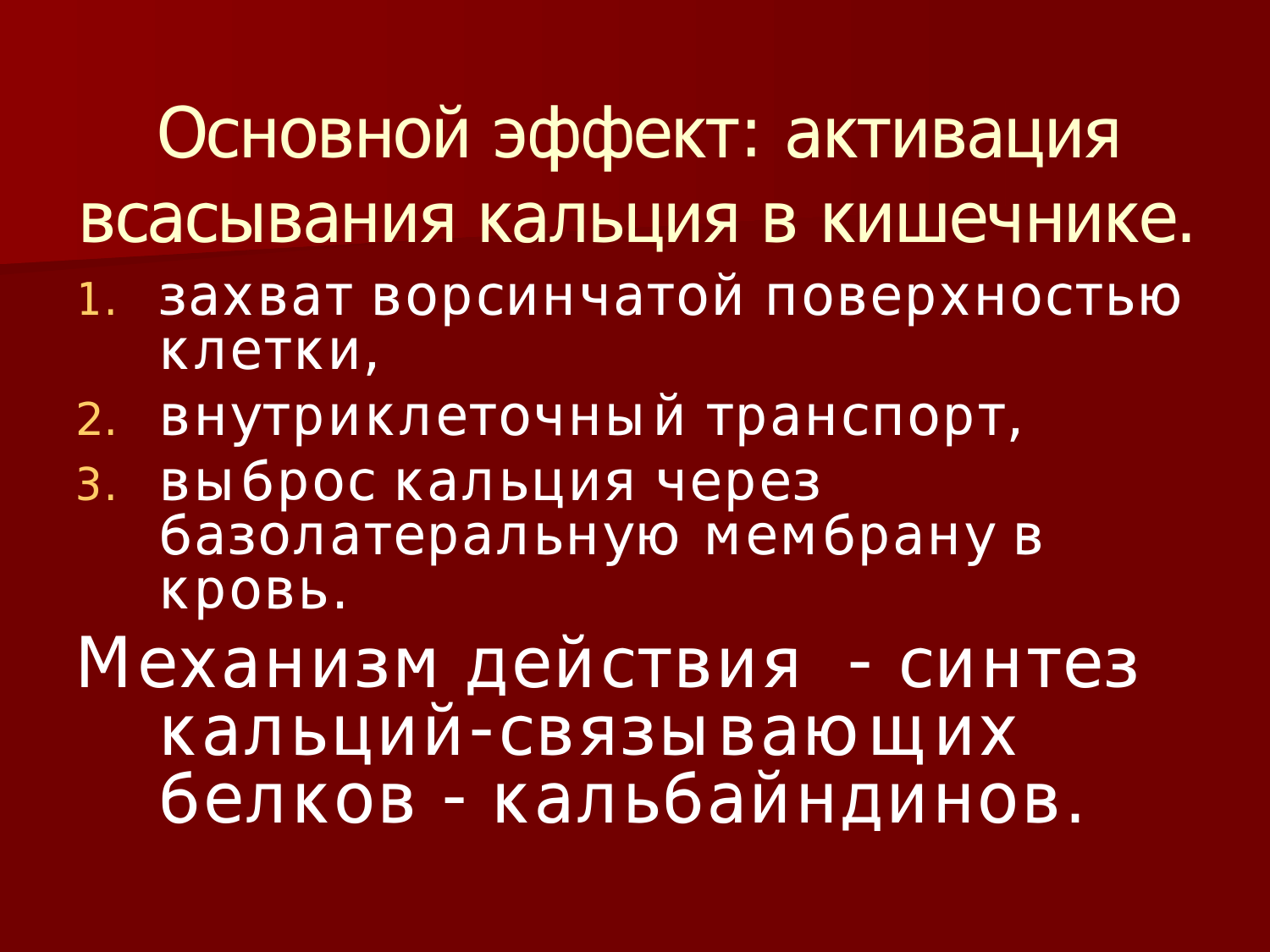

# Основной эффект: активация всасывания кальция в кишечнике.
захват ворсинчатой поверхностью клетки,
внутриклеточный транспорт,
выброс кальция через базолатеральную мембрану в кровь.
Механизм действия  - синтез кальций-связывающих белков - кальбайндинов.